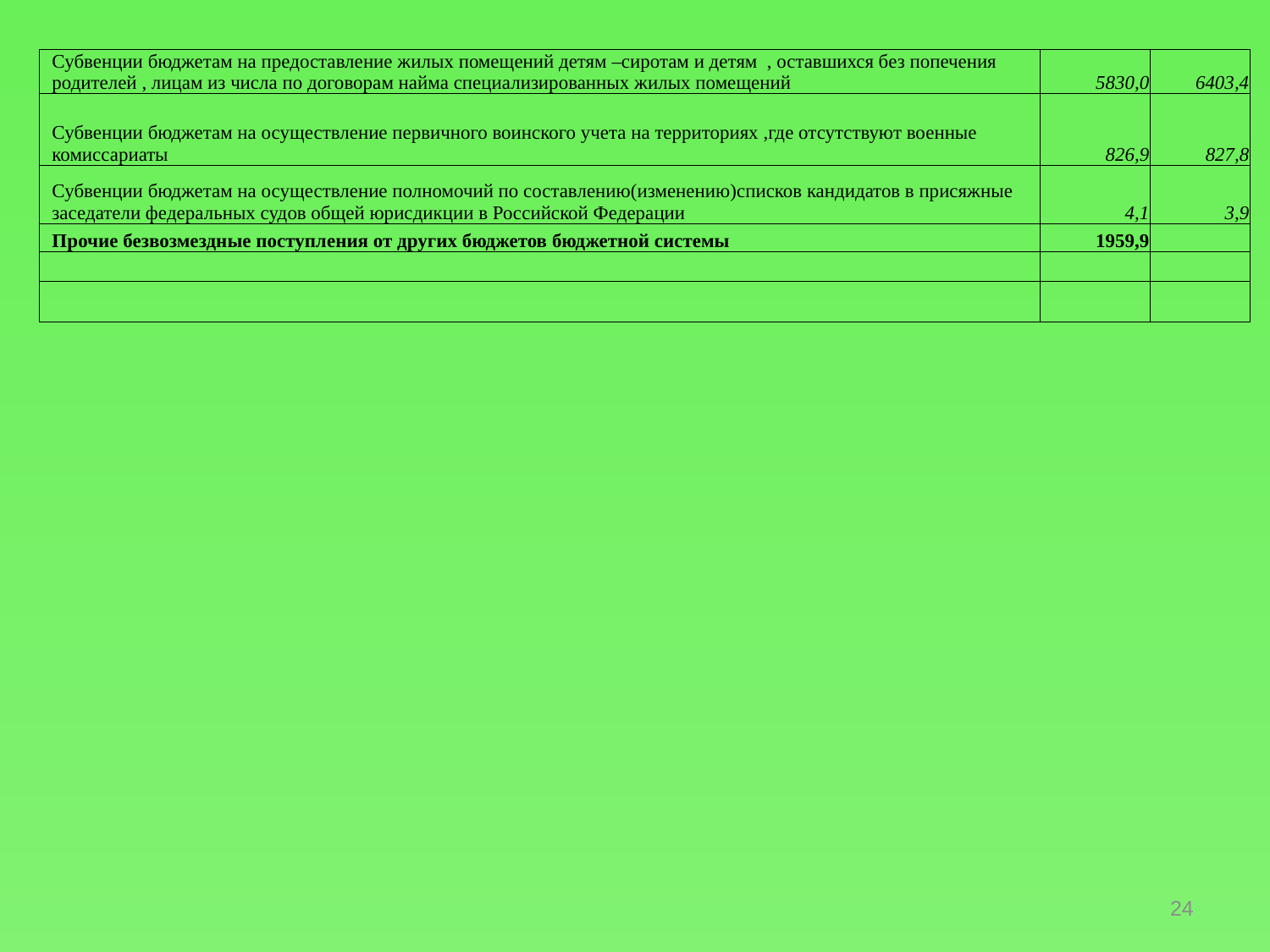

| Субвенции бюджетам на предоставление жилых помещений детям –сиротам и детям , оставшихся без попечения родителей , лицам из числа по договорам найма специализированных жилых помещений | 5830,0 | 6403,4 |
| --- | --- | --- |
| Субвенции бюджетам на осуществление первичного воинского учета на территориях ,где отсутствуют военные комиссариаты | 826,9 | 827,8 |
| Субвенции бюджетам на осуществление полномочий по составлению(изменению)списков кандидатов в присяжные заседатели федеральных судов общей юрисдикции в Российской Федерации | 4,1 | 3,9 |
| Прочие безвозмездные поступления от других бюджетов бюджетной системы | 1959,9 |  |
|  |  |  |
|  |  |  |
24